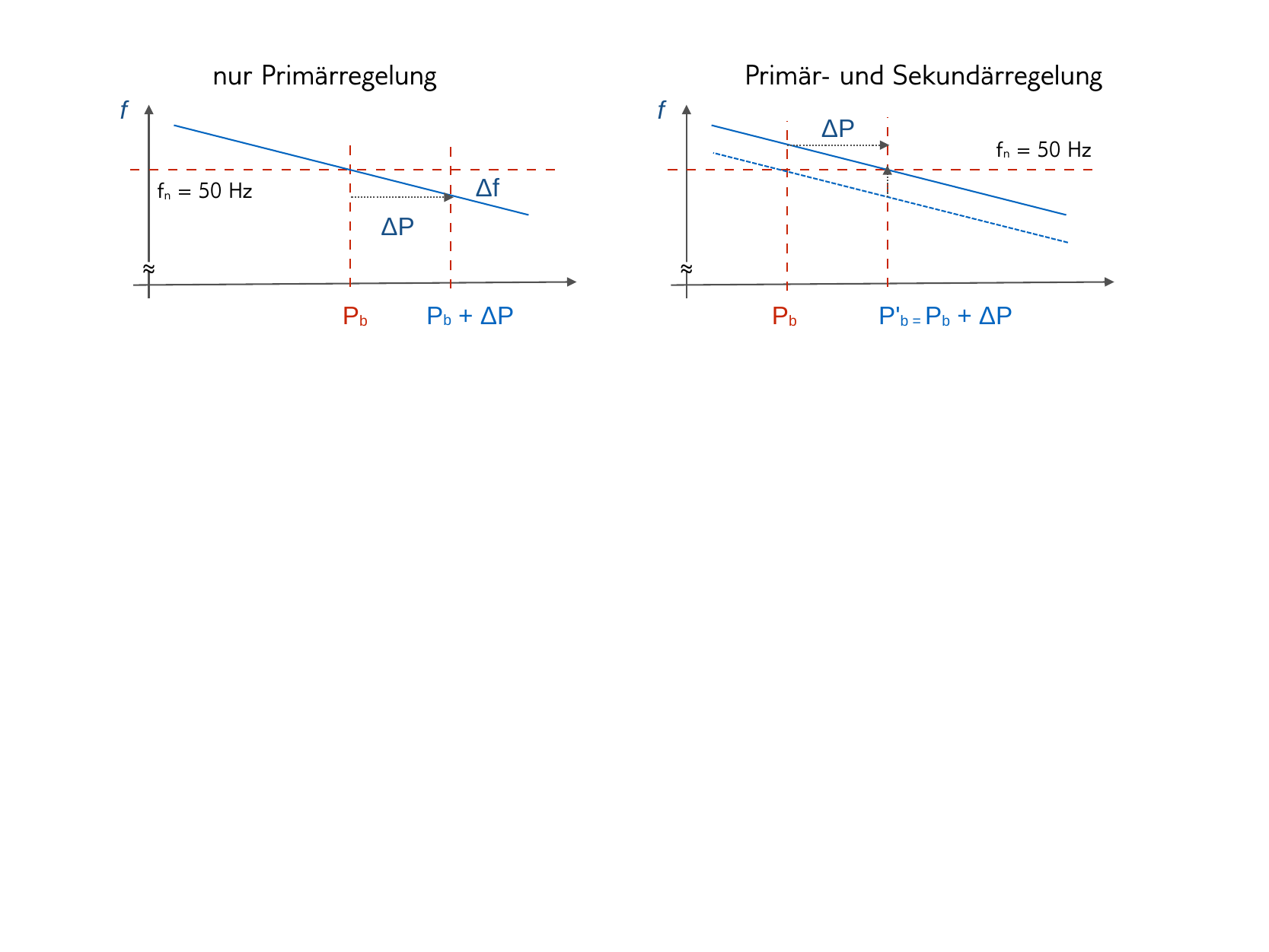

nur Primärregelung
 Primär- und Sekundärregelung
f
f

ΔP

fn = 50 Hz

fn = 50 Hz

Δf

ΔP
≈

≈

Pb + ΔP
Pb
Pb
P'b = Pb + ΔP